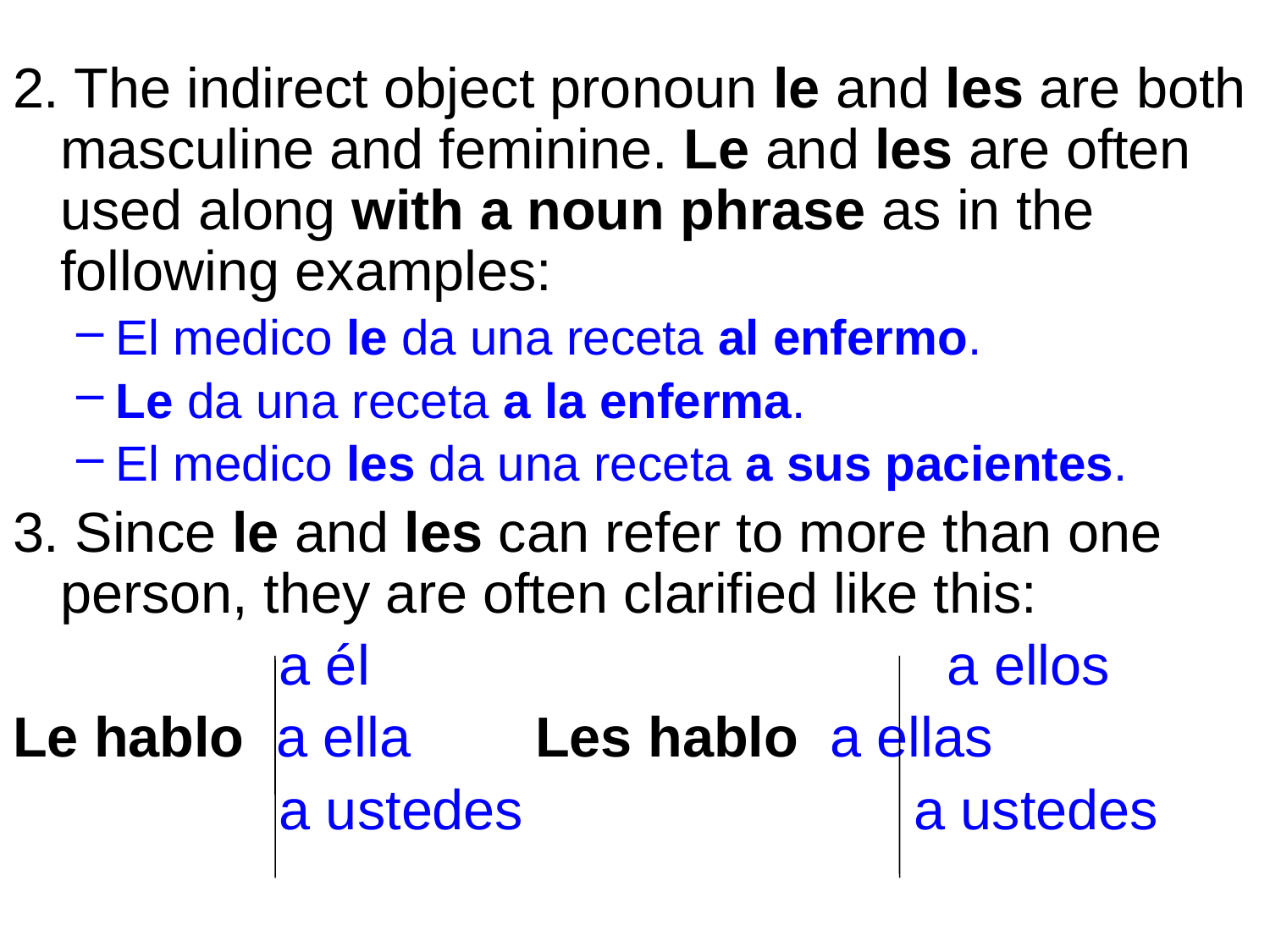

2. The indirect object pronoun le and les are both masculine and feminine. Le and les are often used along with a noun phrase as in the following examples:
El medico le da una receta al enfermo.
Le da una receta a la enferma.
El medico les da una receta a sus pacientes.
3. Since le and les can refer to more than one person, they are often clarified like this:
                 a él				        a ellos
Le hablo  a ella	      Les hablo  a ellas
                 a ustedes                         a ustedes